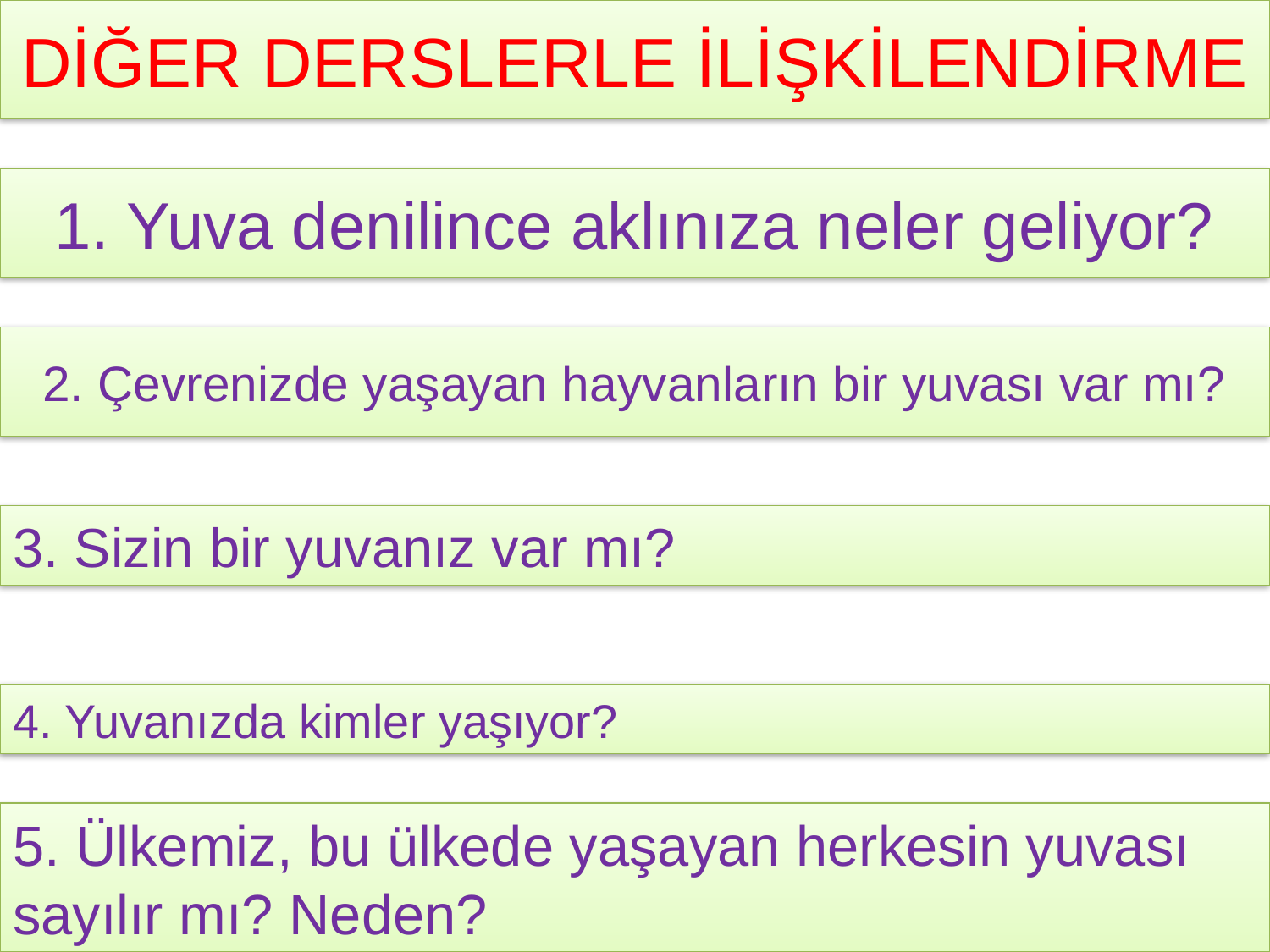

DİĞER DERSLERLE İLİŞKİLENDİRME
1. Yuva denilince aklınıza neler geliyor?
2. Çevrenizde yaşayan hayvanların bir yuvası var mı?
3. Sizin bir yuvanız var mı?
4. Yuvanızda kimler yaşıyor?
5. Ülkemiz, bu ülkede yaşayan herkesin yuvası sayılır mı? Neden?